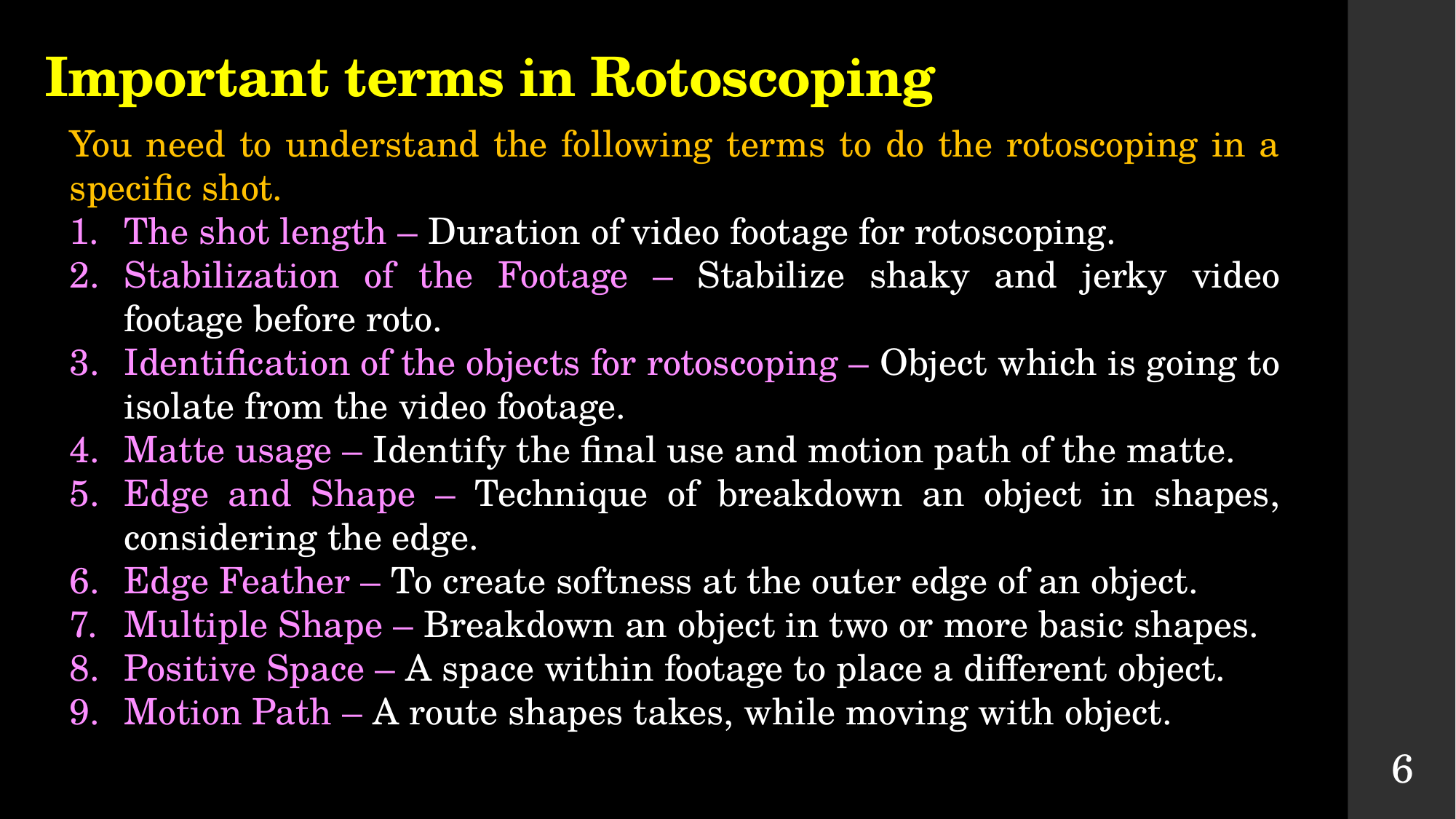

# Important terms in Rotoscoping
You need to understand the following terms to do the rotoscoping in a specific shot.
The shot length – Duration of video footage for rotoscoping.
Stabilization of the Footage – Stabilize shaky and jerky video footage before roto.
Identification of the objects for rotoscoping – Object which is going to isolate from the video footage.
Matte usage – Identify the final use and motion path of the matte.
Edge and Shape – Technique of breakdown an object in shapes, considering the edge.
Edge Feather – To create softness at the outer edge of an object.
Multiple Shape – Breakdown an object in two or more basic shapes.
Positive Space – A space within footage to place a different object.
Motion Path – A route shapes takes, while moving with object.

6